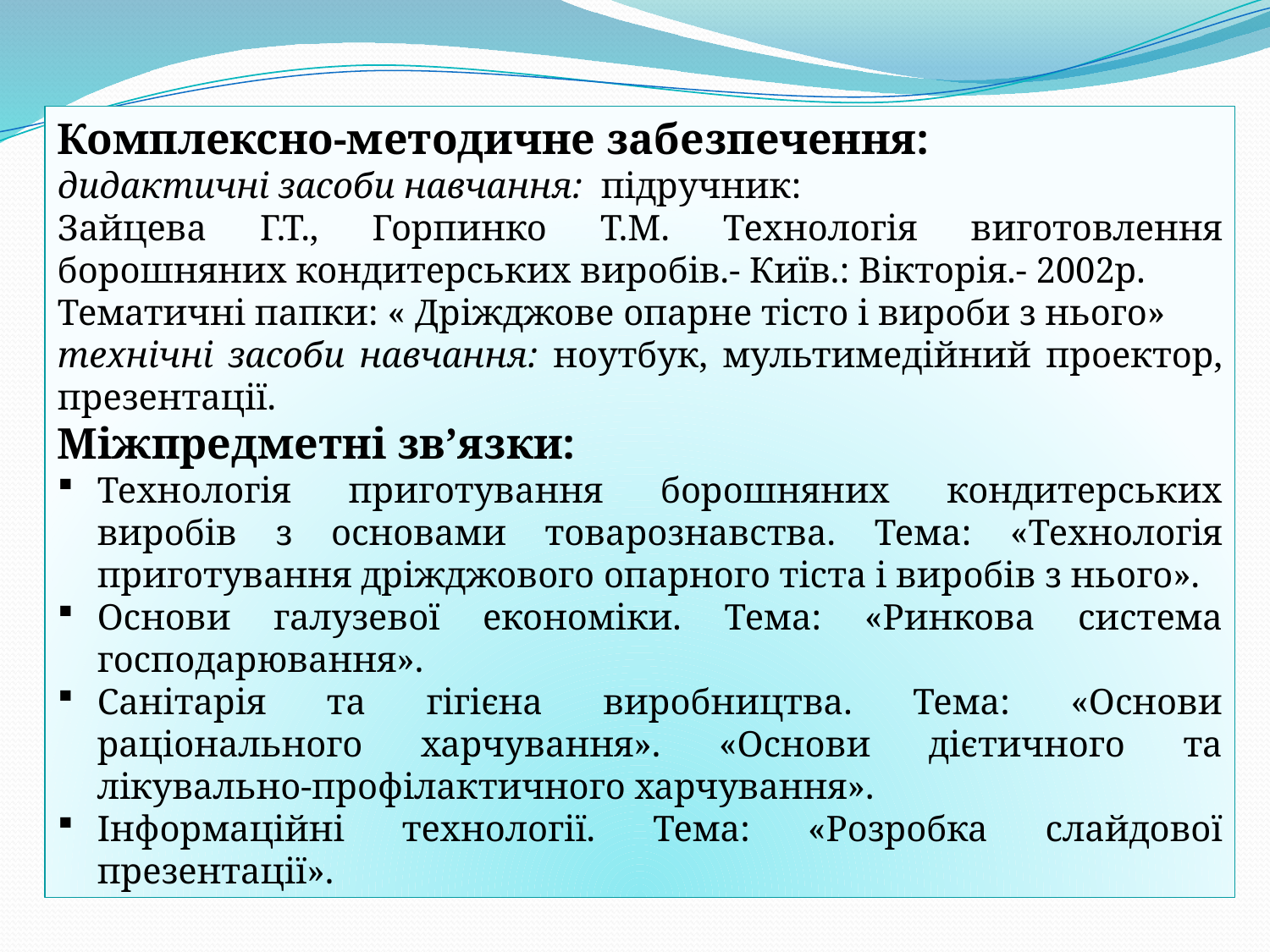

Комплексно-методичне забезпечення:
дидактичні засоби навчання:  підручник:
Зайцева Г.Т., Горпинко Т.М. Технологія виготовлення борошняних кондитерських виробів.- Київ.: Вікторія.- 2002р.
Тематичні папки: « Дріжджове опарне тісто і вироби з нього»
технічні засоби навчання: ноутбук, мультимедійний проектор, презентації.
Міжпредметні зв’язки:
Технологія приготування борошняних кондитерських виробів з основами товарознавства. Тема: «Технологія приготування дріжджового опарного тіста і виробів з нього».
Основи галузевої економіки. Тема: «Ринкова система господарювання».
Санітарія та гігієна виробництва. Тема: «Основи раціонального харчування». «Основи дієтичного та лікувально-профілактичного харчування».
Інформаційні технології. Тема: «Розробка слайдової презентації».